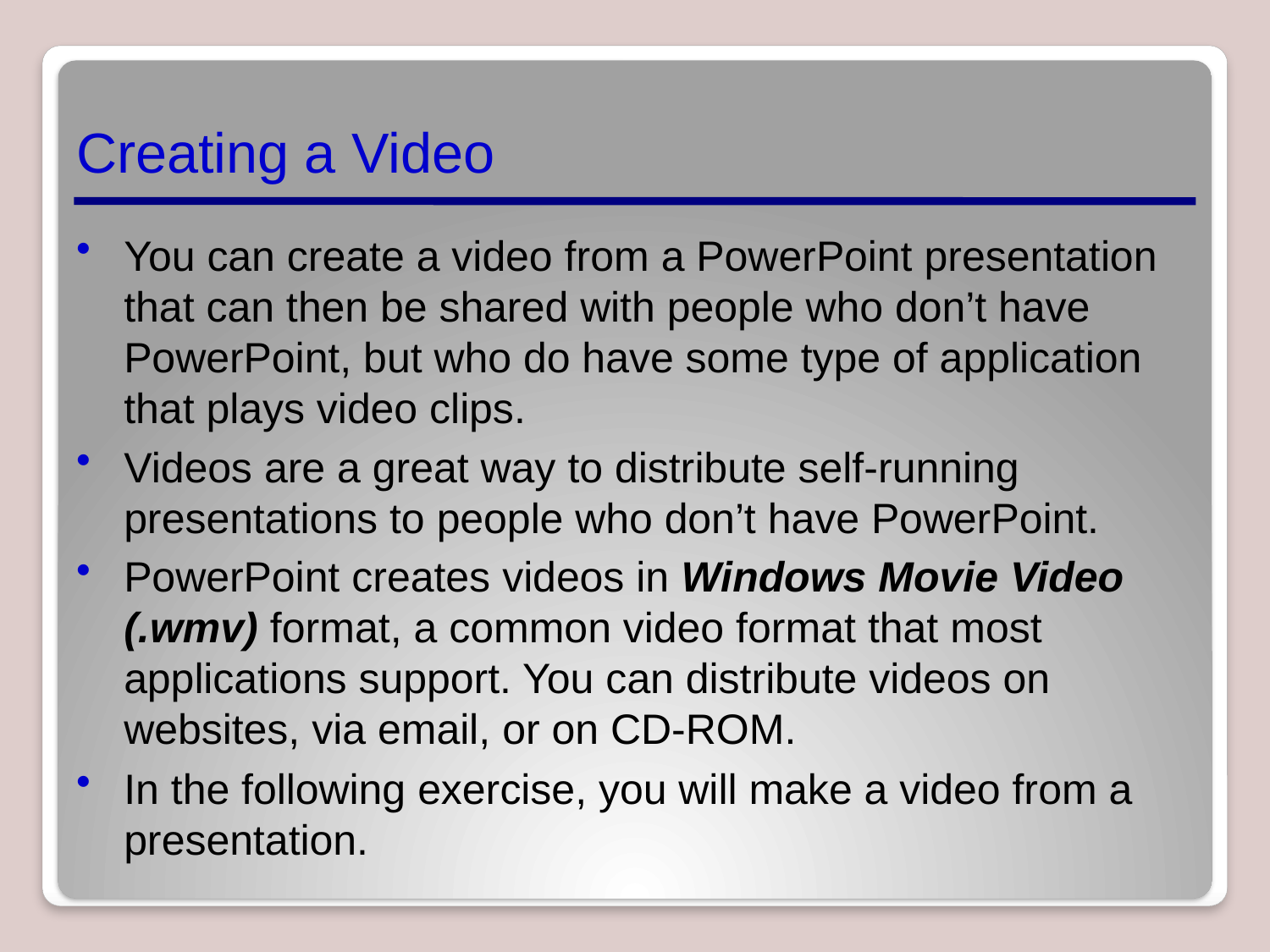

# Creating a Video
You can create a video from a PowerPoint presentation that can then be shared with people who don’t have PowerPoint, but who do have some type of application that plays video clips.
Videos are a great way to distribute self-running presentations to people who don’t have PowerPoint.
PowerPoint creates videos in Windows Movie Video (.wmv) format, a common video format that most applications support. You can distribute videos on websites, via email, or on CD-ROM.
In the following exercise, you will make a video from a presentation.